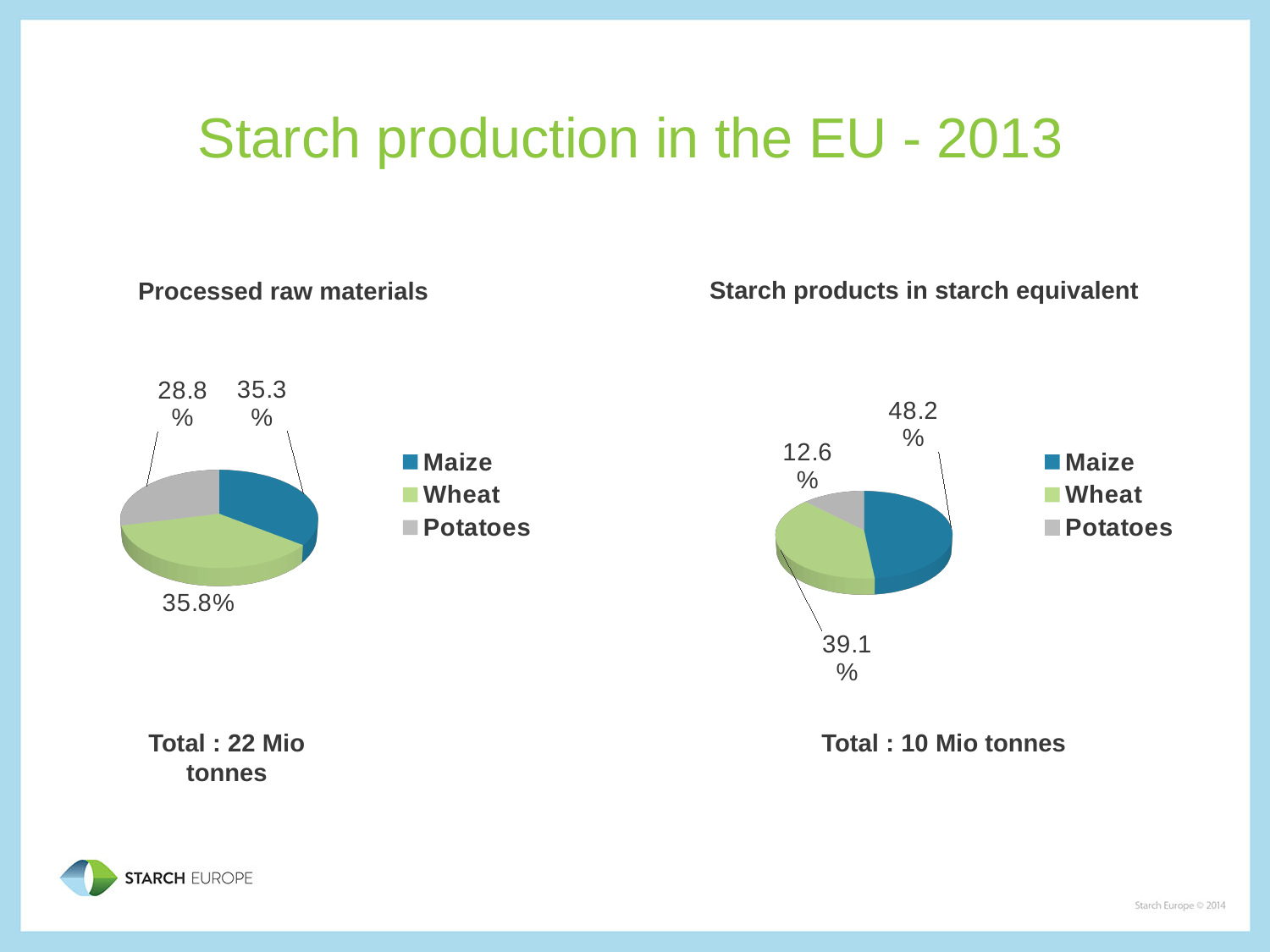

# Starch production in the EU - 2013
Starch products in starch equivalent

[unsupported chart]

[unsupported chart]

Processed raw materials
Total : 22 Mio tonnes
Total : 10 Mio tonnes